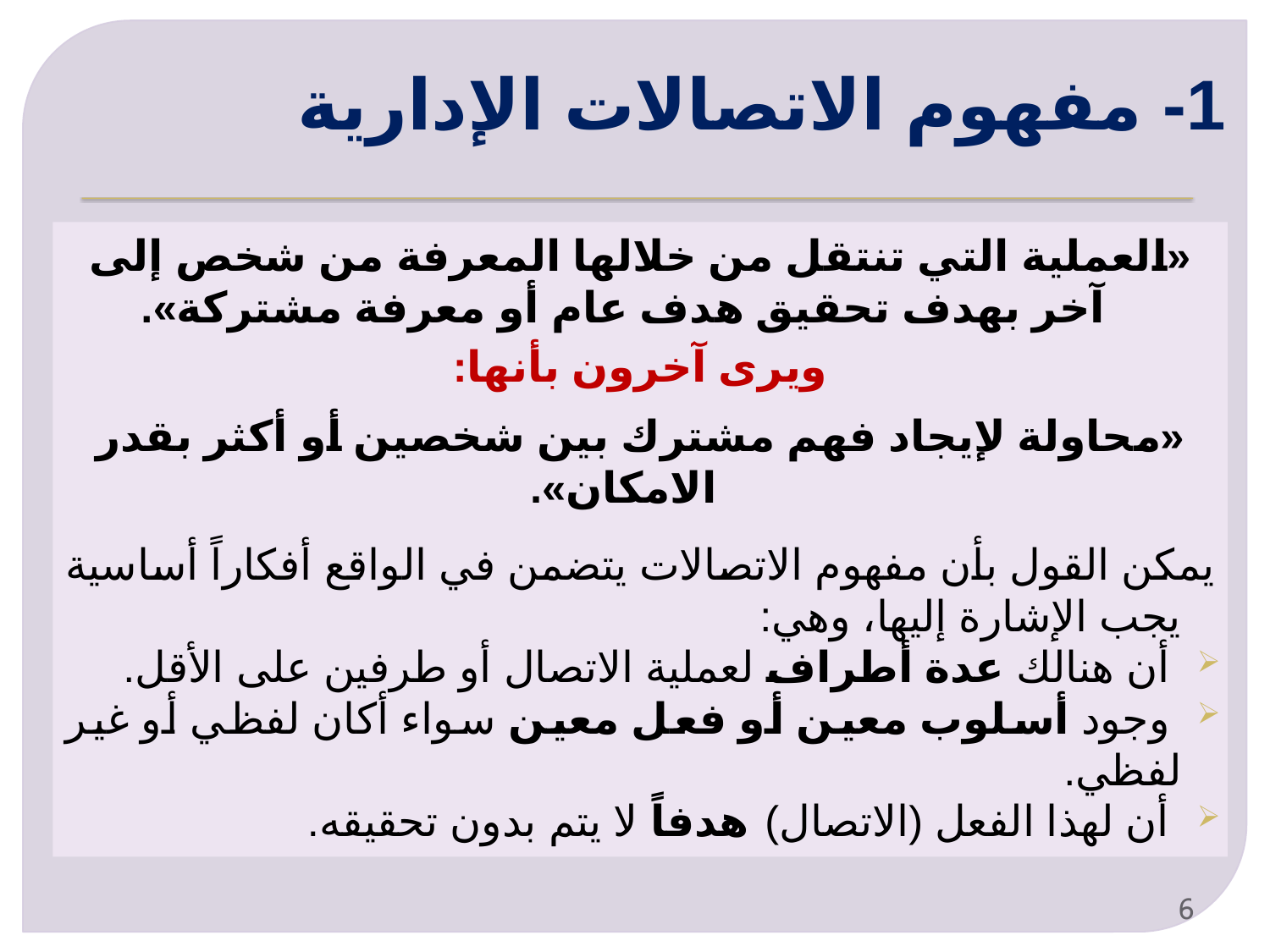

# 1- مفهوم الاتصالات الإدارية
«العملية التي تنتقل من خلالها المعرفة من شخص إلى آخر بهدف تحقيق هدف عام أو معرفة مشتركة».

ويرى آخرون بأنها:

«محاولة لإيجاد فهم مشترك بين شخصين أو أكثر بقدر الامكان».

يمكن القول بأن مفهوم الاتصالات يتضمن في الواقع أفكاراً أساسية يجب الإشارة إليها، وهي:
 أن هنالك عدة أطراف لعملية الاتصال أو طرفين على الأقل.
 وجود أسلوب معين أو فعل معين سواء أكان لفظي أو غير لفظي.
 أن لهذا الفعل (الاتصال) هدفاً لا يتم بدون تحقيقه.
6